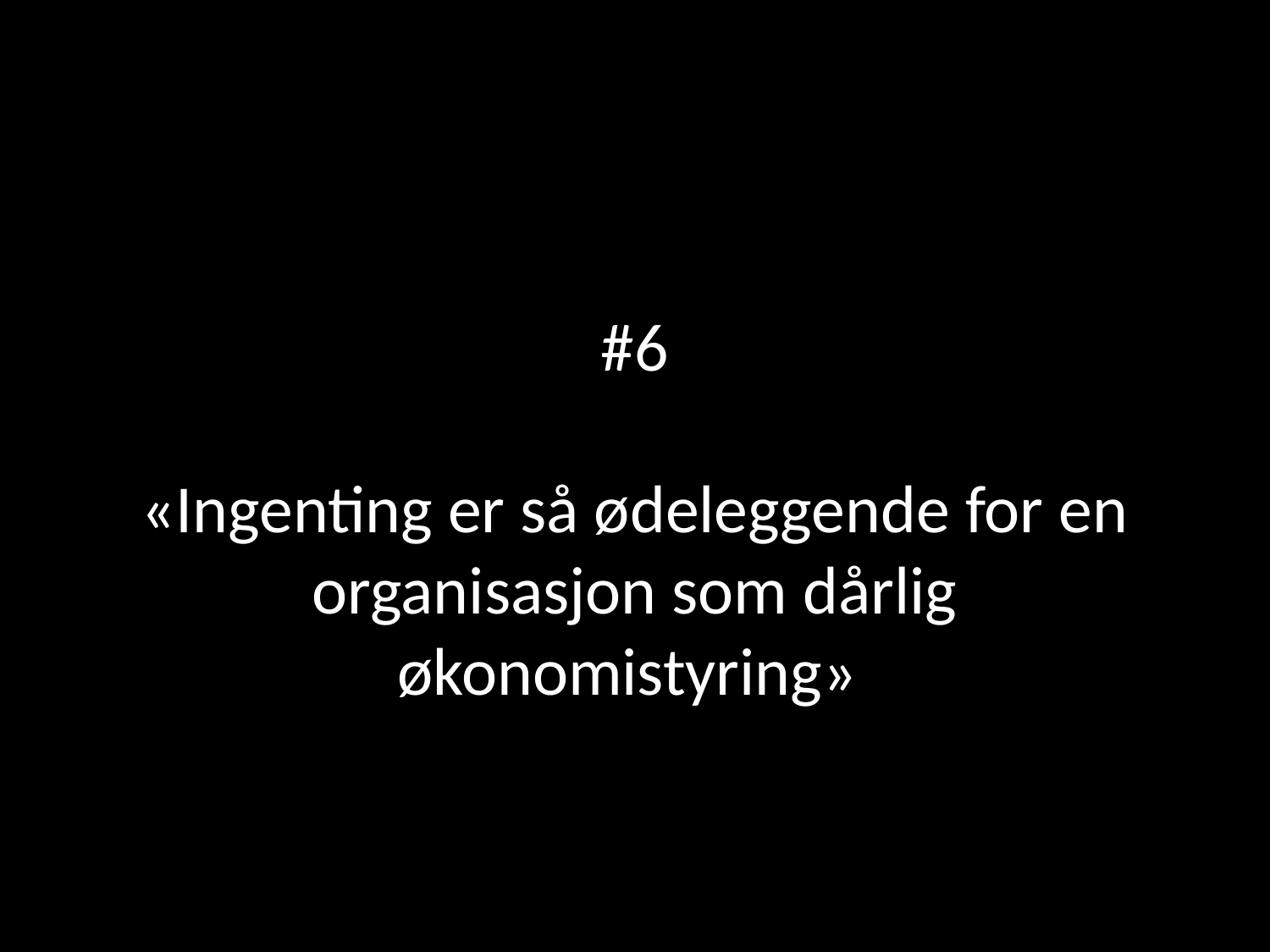

# #6 «Ingenting er så ødeleggende for en organisasjon som dårlig økonomistyring»